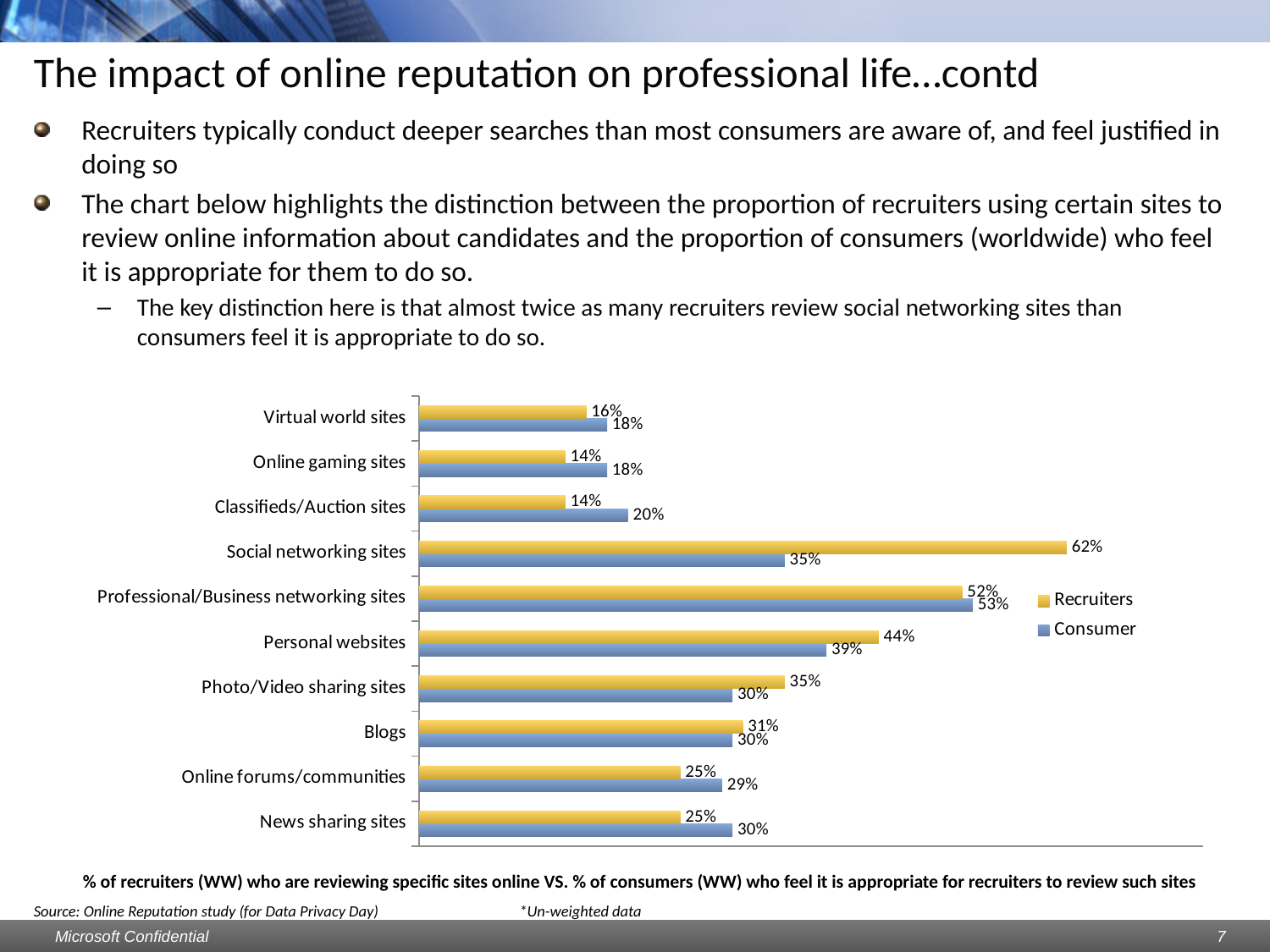

# The impact of online reputation on professional life…contd
Recruiters typically conduct deeper searches than most consumers are aware of, and feel justified in doing so
The chart below highlights the distinction between the proportion of recruiters using certain sites to review online information about candidates and the proportion of consumers (worldwide) who feel it is appropriate for them to do so.
The key distinction here is that almost twice as many recruiters review social networking sites than consumers feel it is appropriate to do so.

### Chart

| Category | Consumer | Recruiters |
|---|---|---|
| News sharing sites | 0.3000000000000001 | 0.25 |
| Online forums/communities | 0.2900000000000001 | 0.25 |
| Blogs | 0.3000000000000001 | 0.3100000000000001 |
| Photo/Video sharing sites | 0.3000000000000001 | 0.3500000000000001 |
| Personal websites | 0.3900000000000001 | 0.44 |
| Professional/Business networking sites | 0.53 | 0.52 |
| Social networking sites | 0.3500000000000001 | 0.6200000000000002 |
| Classifieds/Auction sites | 0.2 | 0.14 |
| Online gaming sites | 0.18000000000000005 | 0.14 |
| Virtual world sites | 0.18000000000000005 | 0.16 |
% of recruiters (WW) who are reviewing specific sites online VS. % of consumers (WW) who feel it is appropriate for recruiters to review such sites
Source: Online Reputation study (for Data Privacy Day) 						                 *Un-weighted data